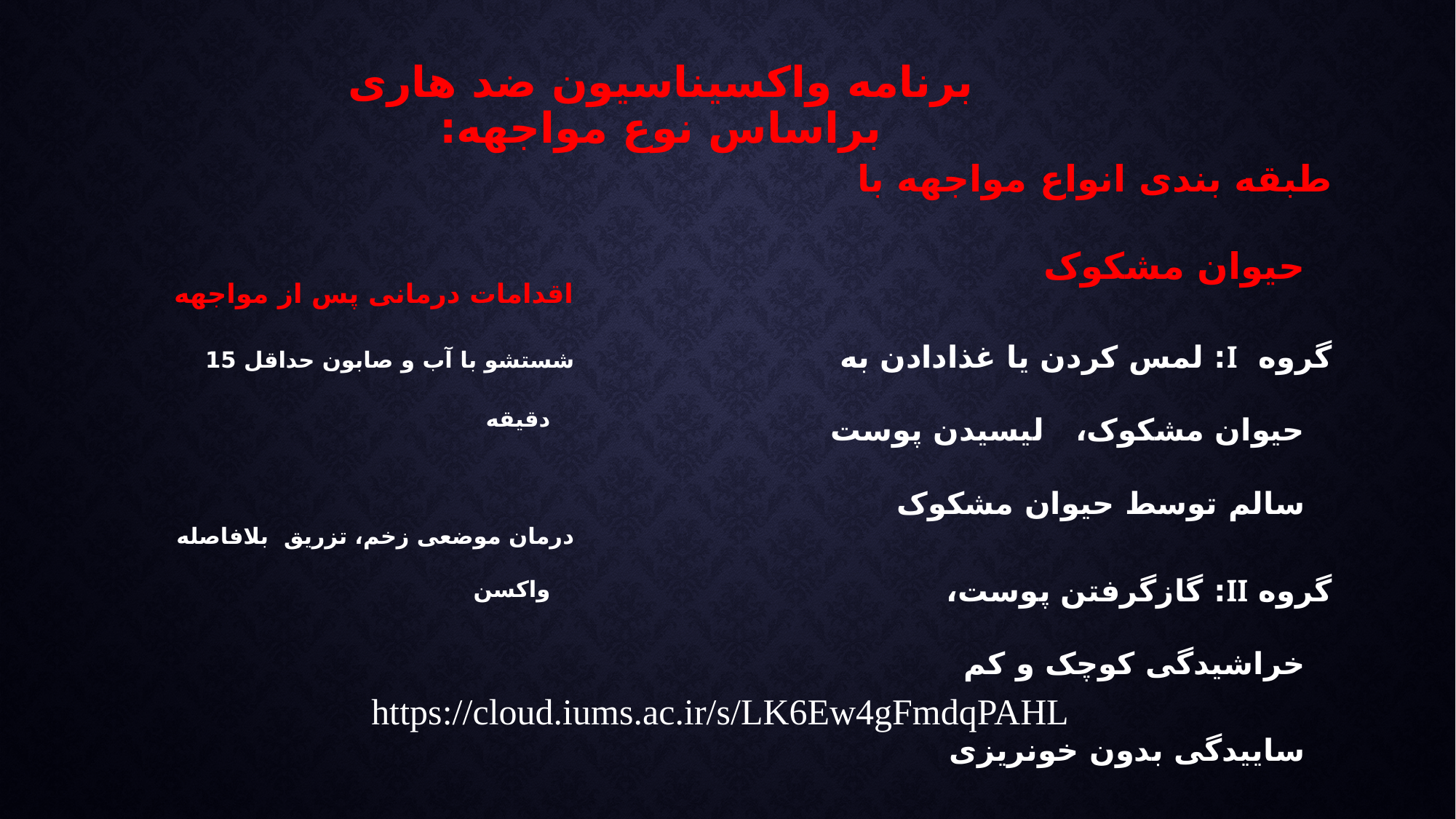

# برنامه واکسیناسیون ضد هاری براساس نوع مواجهه:
طبقه بندی انواع مواجهه با حیوان مشکوک
گروه  I: لمس کردن یا غذادادن به حیوان مشکوک،   لیسیدن پوست سالم توسط حیوان مشکوک
گروه II: گازگرفتن پوست، خراشیدگی کوچک و کم  ساییدگی بدون خونریزی

اقدامات درمانی پس از مواجهه
شستشو با آب و صابون حداقل 15 دقیقه

درمان موضعی زخم، تزریق  بلافاصله واکسن
https://cloud.iums.ac.ir/s/LK6Ew4gFmdqPAHL